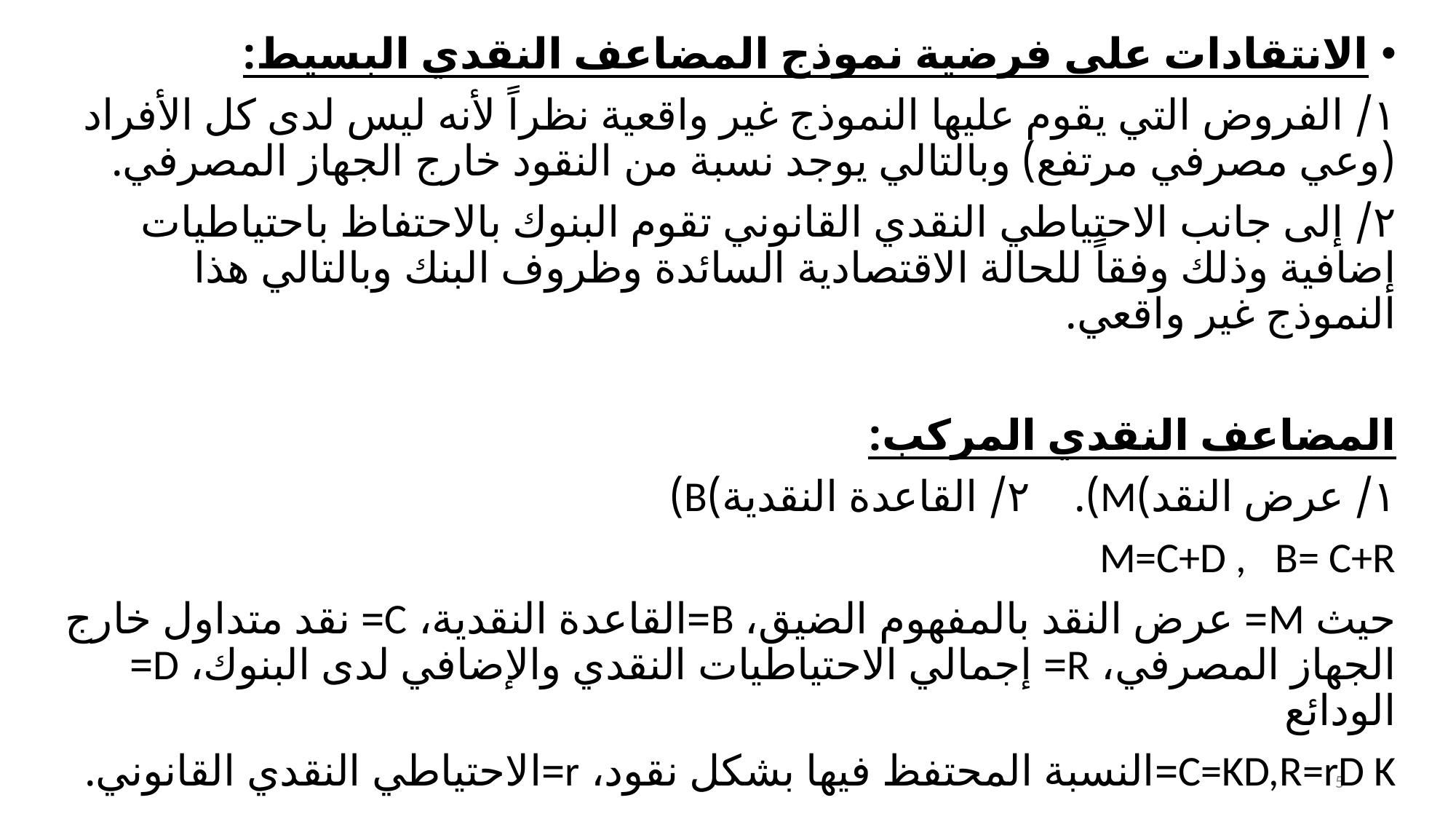

الانتقادات على فرضية نموذج المضاعف النقدي البسيط:
١/ الفروض التي يقوم عليها النموذج غير واقعية نظراً لأنه ليس لدى كل الأفراد (وعي مصرفي مرتفع) وبالتالي يوجد نسبة من النقود خارج الجهاز المصرفي.
٢/ إلى جانب الاحتياطي النقدي القانوني تقوم البنوك بالاحتفاظ باحتياطيات إضافية وذلك وفقاً للحالة الاقتصادية السائدة وظروف البنك وبالتالي هذا النموذج غير واقعي.

المضاعف النقدي المركب:
١/ عرض النقد)M).    ٢/ القاعدة النقدية)B)
M=C+D ,   B= C+R
حيث M= عرض النقد بالمفهوم الضيق، B=القاعدة النقدية، C= نقد متداول خارج الجهاز المصرفي، R= إجمالي الاحتياطيات النقدي والإضافي لدى البنوك، D= الودائع
C=KD,R=rD K=النسبة المحتفظ فيها بشكل نقود، r=الاحتياطي النقدي القانوني.

5